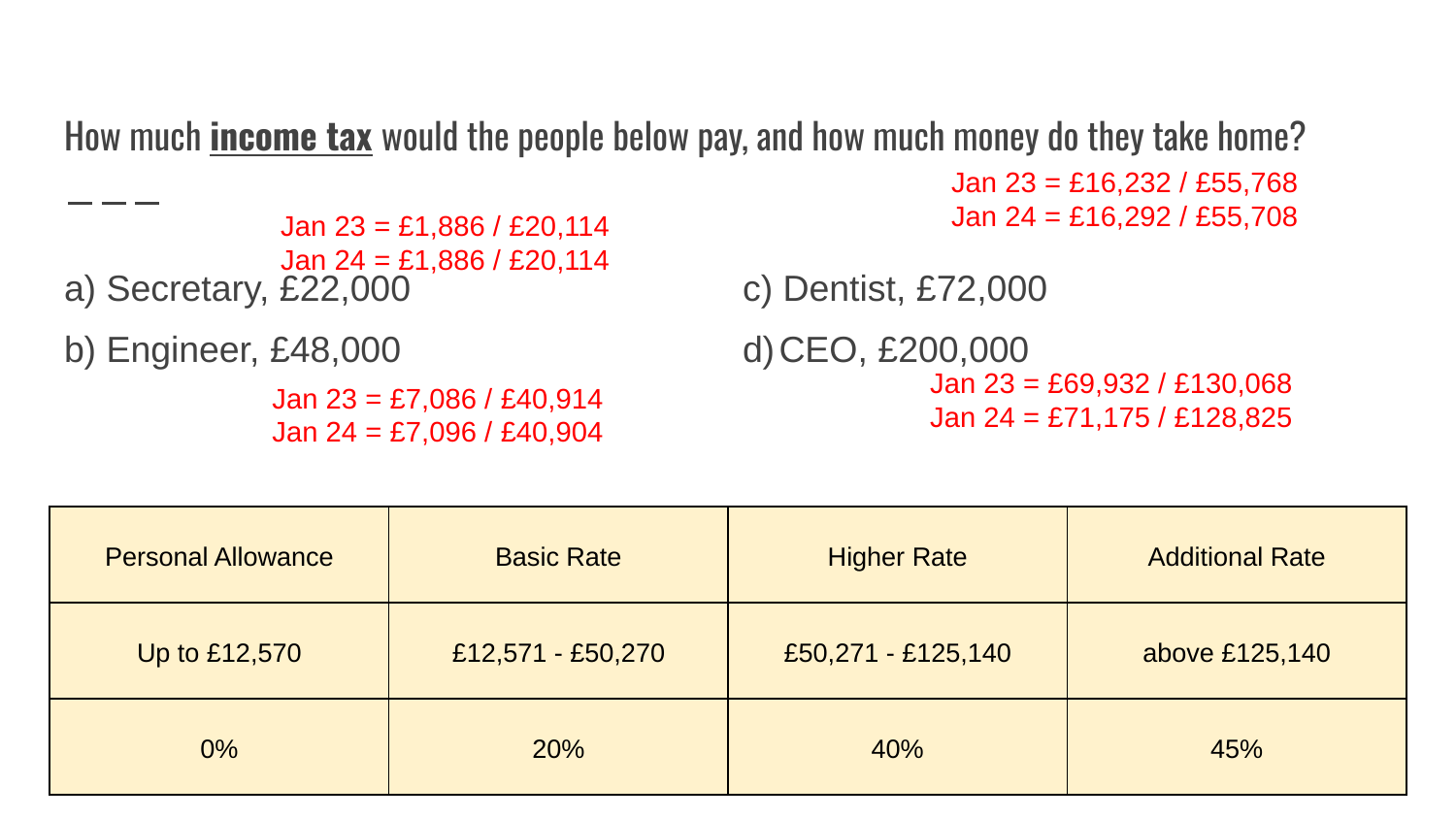

# How much income tax would the people below pay, and how much money do they take home?
Jan 23 = £16,232 / £55,768
Jan 24 = £16,292 / £55,708
Jan 23 = £1,886 / £20,114
Jan 24 = £1,886 / £20,114
a) Secretary, £22,000
b) Engineer, £48,000
c) Dentist, £72,000
d)	CEO, £200,000
Jan 23 = £69,932 / £130,068
Jan 24 = £71,175 / £128,825
Jan 23 = £7,086 / £40,914
Jan 24 = £7,096 / £40,904
| Personal Allowance | Basic Rate | Higher Rate | Additional Rate |
| --- | --- | --- | --- |
| Up to £12,570 | £12,571 - £50,270 | £50,271 - £125,140 | above £125,140 |
| 0% | 20% | 40% | 45% |